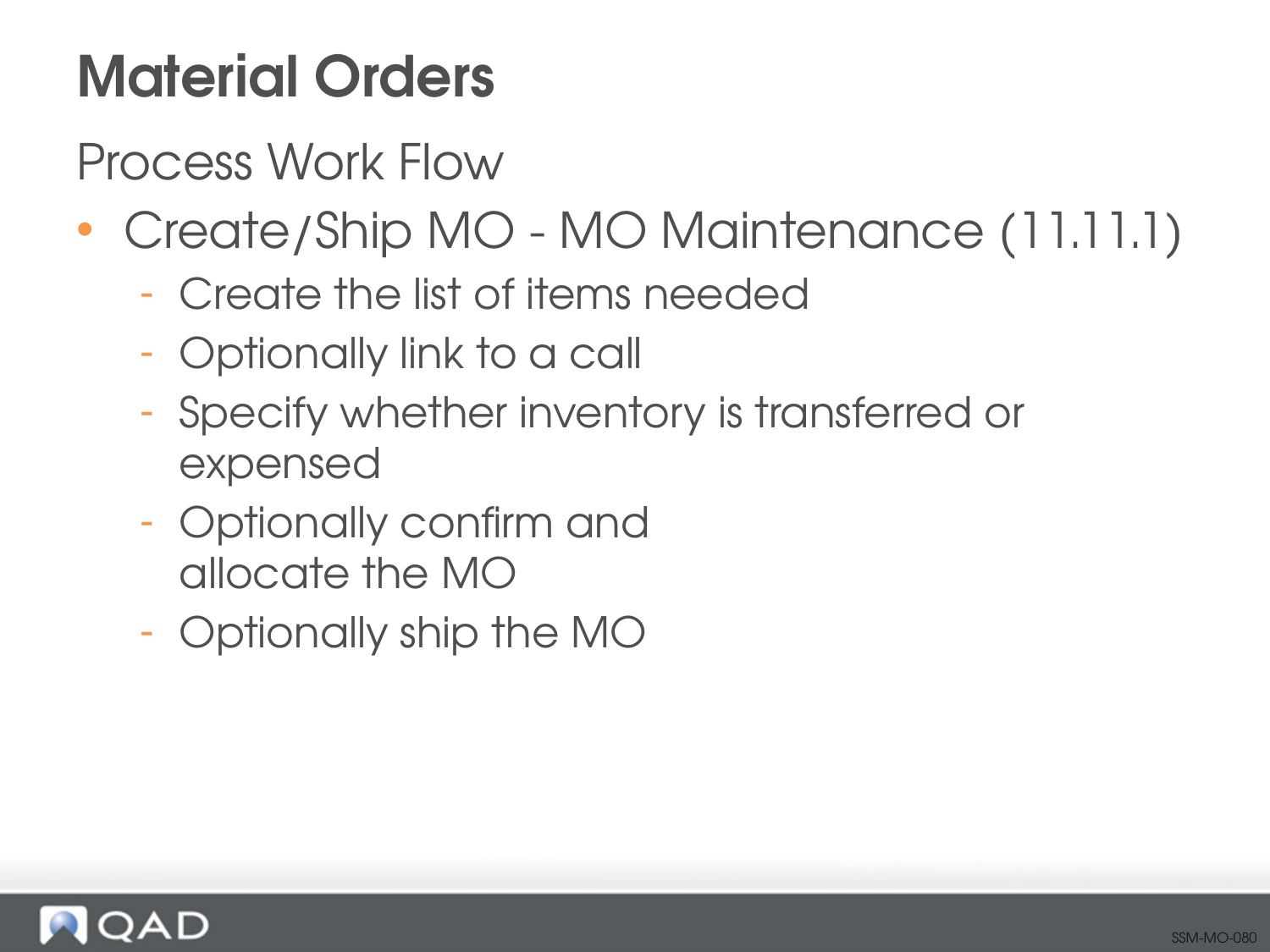

# Material Orders
Process Work Flow
Create/Ship MO - MO Maintenance (11.11.1)
Create the list of items needed
Optionally link to a call
Specify whether inventory is transferred or expensed
Optionally confirm and
allocate the MO
Optionally ship the MO

SSM-MO-080